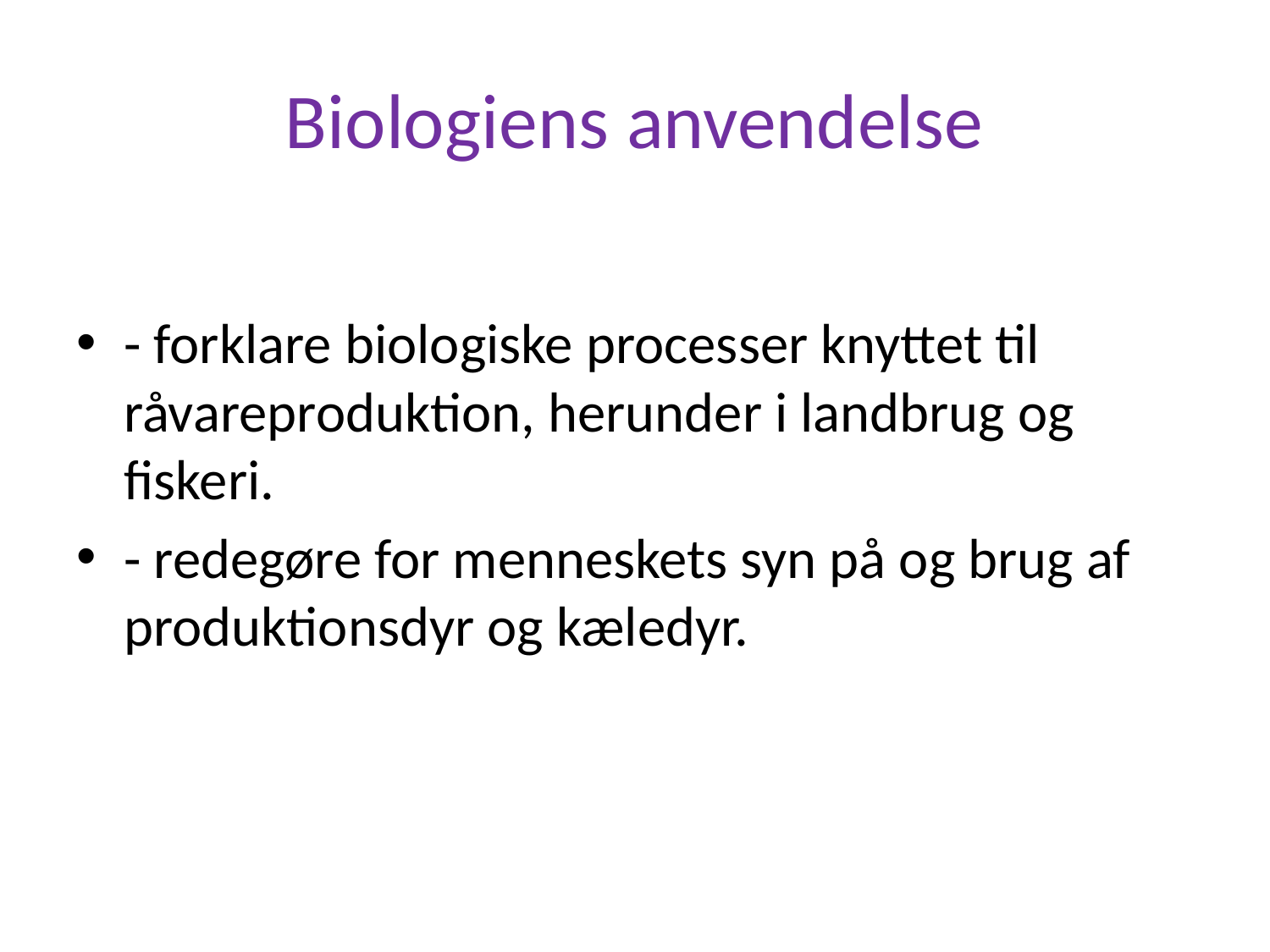

# Biologiens anvendelse

- forklare biologiske processer knyttet til råvareproduktion, herunder i landbrug og fiskeri.
- redegøre for menneskets syn på og brug af produktionsdyr og kæledyr.